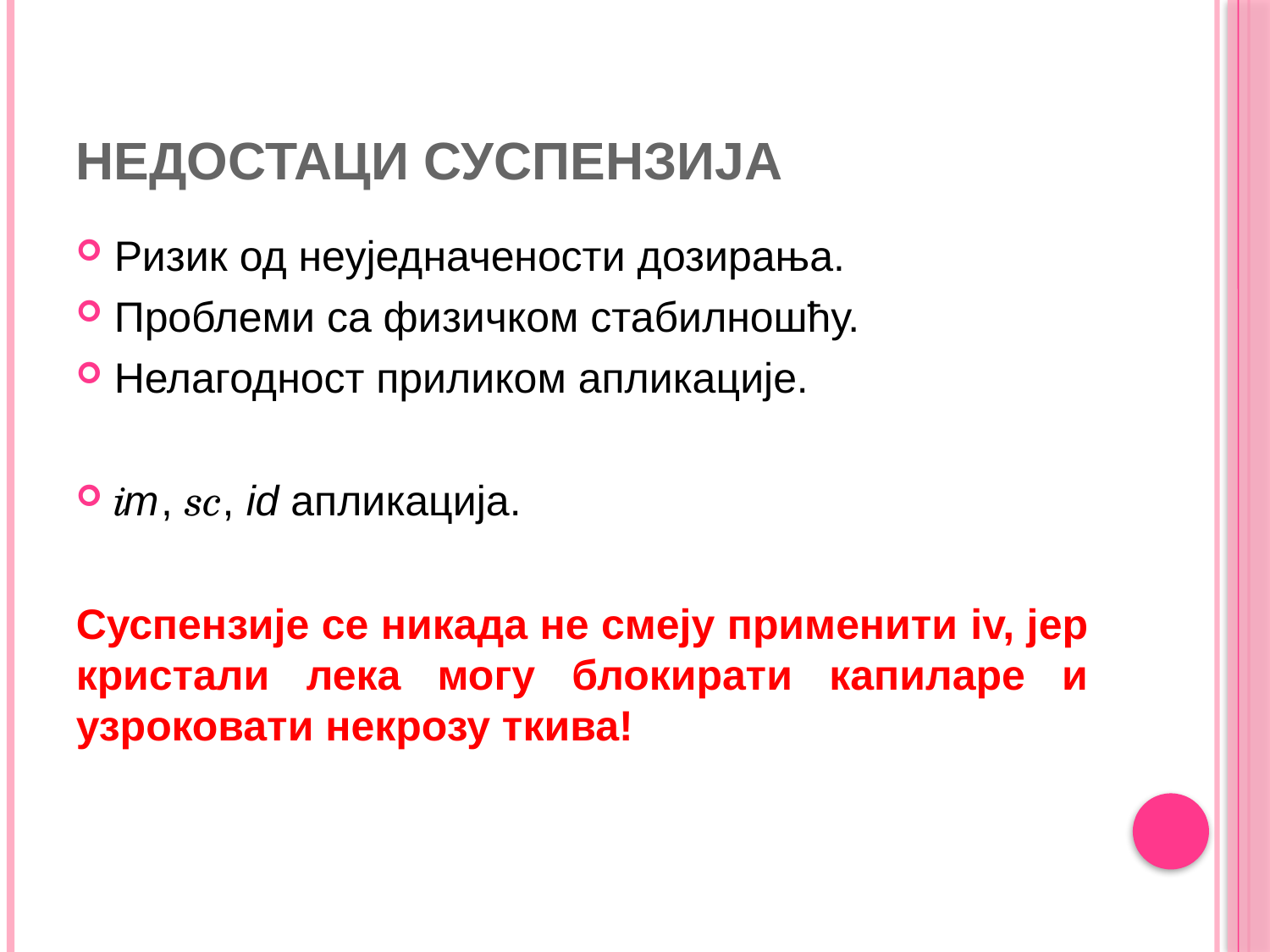

# недостаци суспензија
Ризик од неуједначености дозирања.
Проблеми са физичком стабилношћу.
Нелагодност приликом апликације.

im, sc, id апликација.

Суспензије се никада не смеју применити iv, јер кристали лека могу блокирати капиларе и узроковати некрозу ткива!